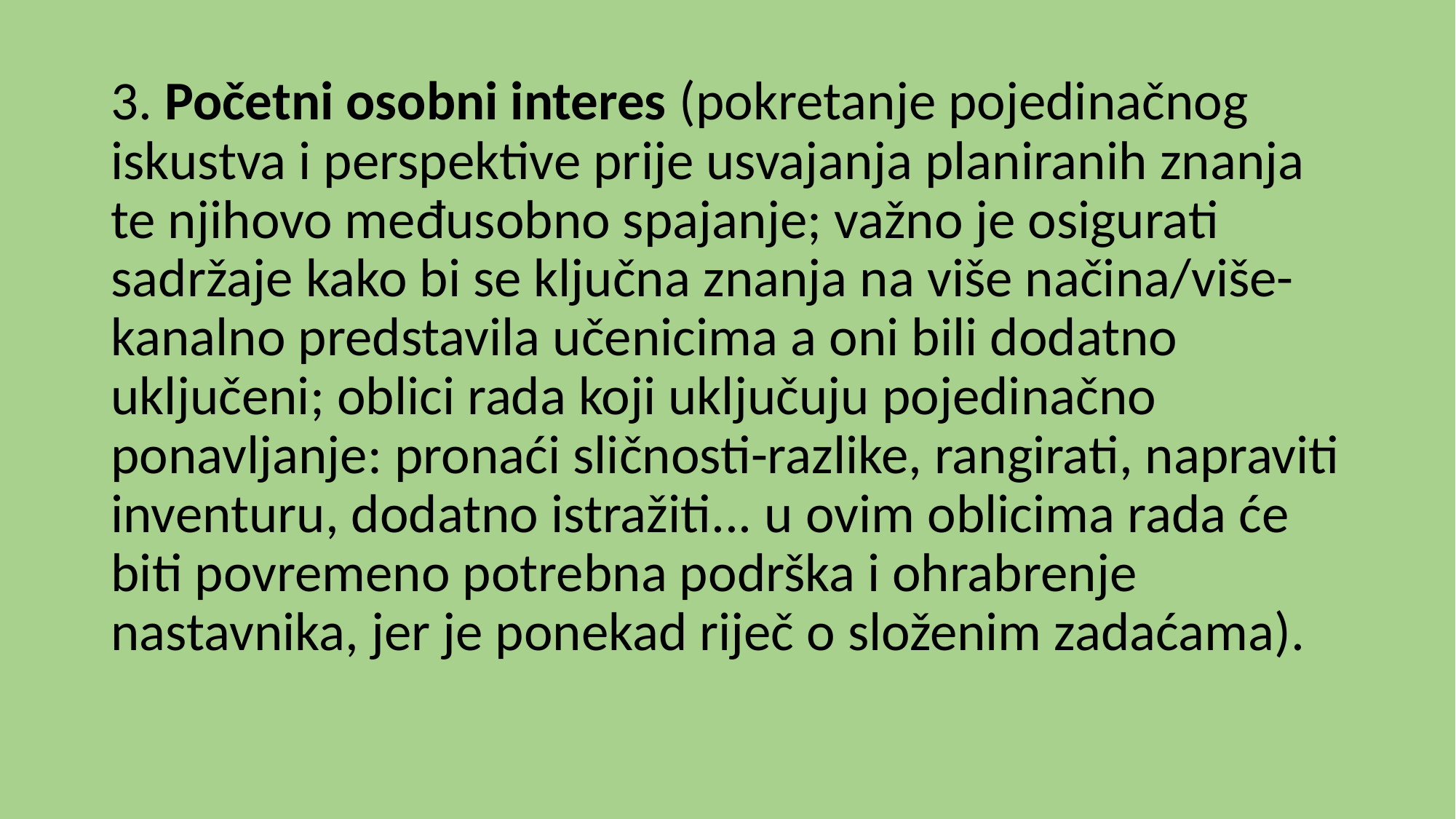

3. Početni osobni interes (pokretanje pojedinačnog iskustva i perspektive prije usvajanja planiranih znanja te njihovo međusobno spajanje; važno je osigurati sadržaje kako bi se ključna znanja na više načina/više-kanalno predstavila učenicima a oni bili dodatno uključeni; oblici rada koji uključuju pojedinačno ponavljanje: pronaći sličnosti-razlike, rangirati, napraviti inventuru, dodatno istražiti... u ovim oblicima rada će biti povremeno potrebna podrška i ohrabrenje nastavnika, jer je ponekad riječ o složenim zadaćama).